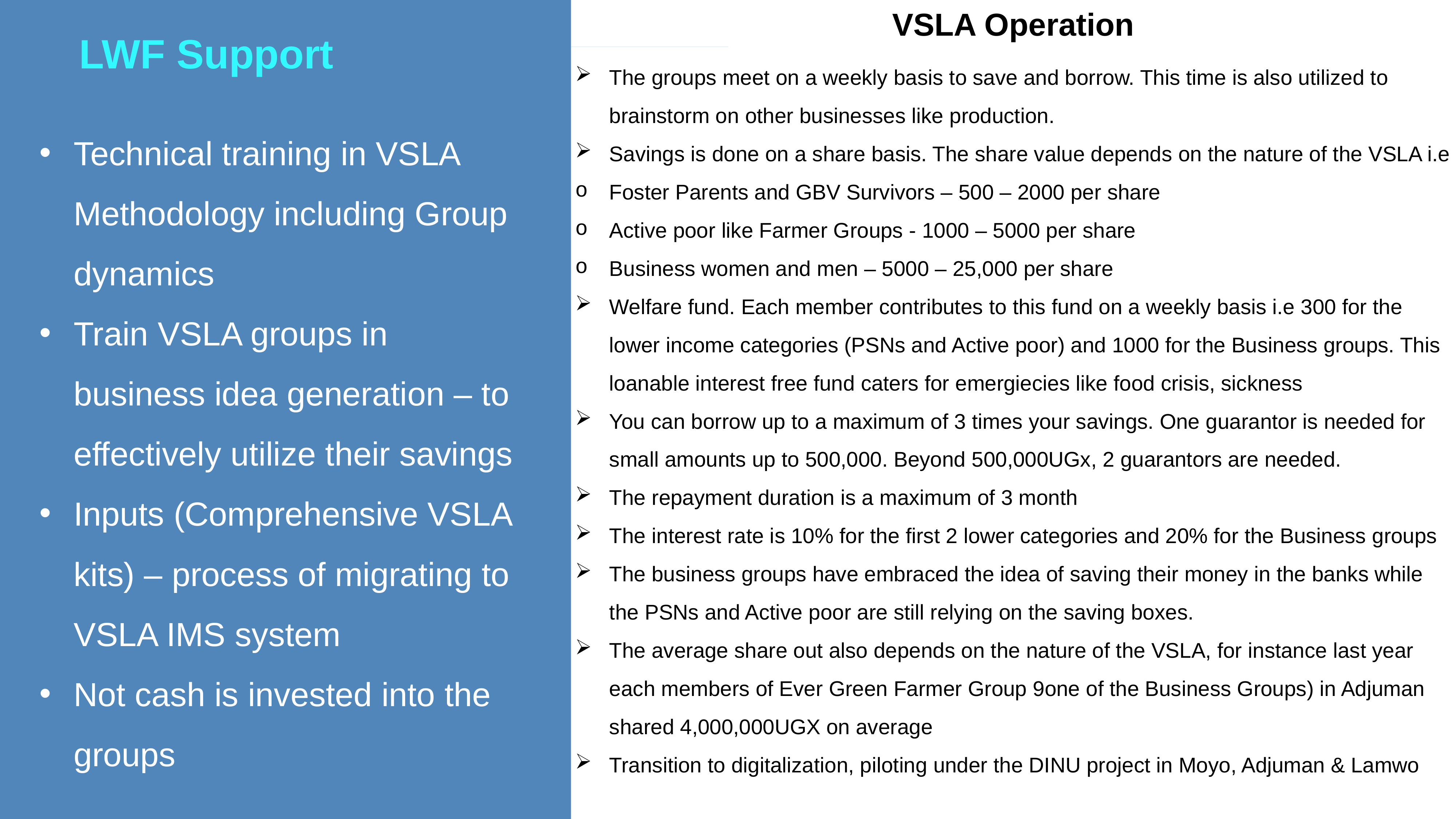

VSLA Operation
LWF Support
The groups meet on a weekly basis to save and borrow. This time is also utilized to brainstorm on other businesses like production.
Savings is done on a share basis. The share value depends on the nature of the VSLA i.e
Foster Parents and GBV Survivors – 500 – 2000 per share
Active poor like Farmer Groups - 1000 – 5000 per share
Business women and men – 5000 – 25,000 per share
Welfare fund. Each member contributes to this fund on a weekly basis i.e 300 for the lower income categories (PSNs and Active poor) and 1000 for the Business groups. This loanable interest free fund caters for emergiecies like food crisis, sickness
You can borrow up to a maximum of 3 times your savings. One guarantor is needed for small amounts up to 500,000. Beyond 500,000UGx, 2 guarantors are needed.
The repayment duration is a maximum of 3 month
The interest rate is 10% for the first 2 lower categories and 20% for the Business groups
The business groups have embraced the idea of saving their money in the banks while the PSNs and Active poor are still relying on the saving boxes.
The average share out also depends on the nature of the VSLA, for instance last year each members of Ever Green Farmer Group 9one of the Business Groups) in Adjuman shared 4,000,000UGX on average
Transition to digitalization, piloting under the DINU project in Moyo, Adjuman & Lamwo
Technical training in VSLA Methodology including Group dynamics
Train VSLA groups in business idea generation – to effectively utilize their savings
Inputs (Comprehensive VSLA kits) – process of migrating to VSLA IMS system
Not cash is invested into the groups